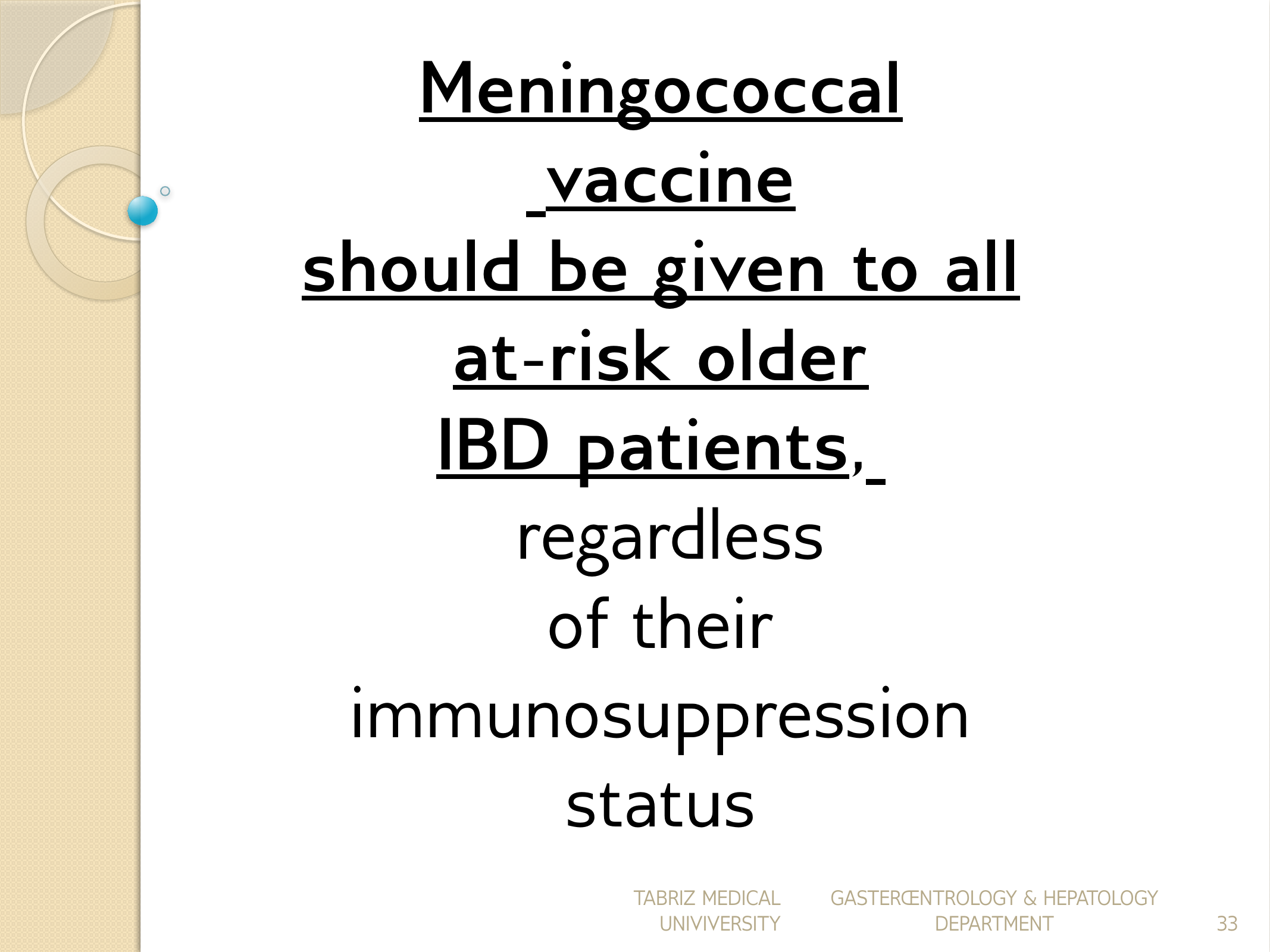

Meningococcal vaccine
should be given to all at-risk older
 IBD patients, regardless
of their immunosuppression status
TABRIZ MEDICAL UNIVIVERSITY
GASTEROENTROLOGY & HEPATOLOGY DEPARTMENT
33